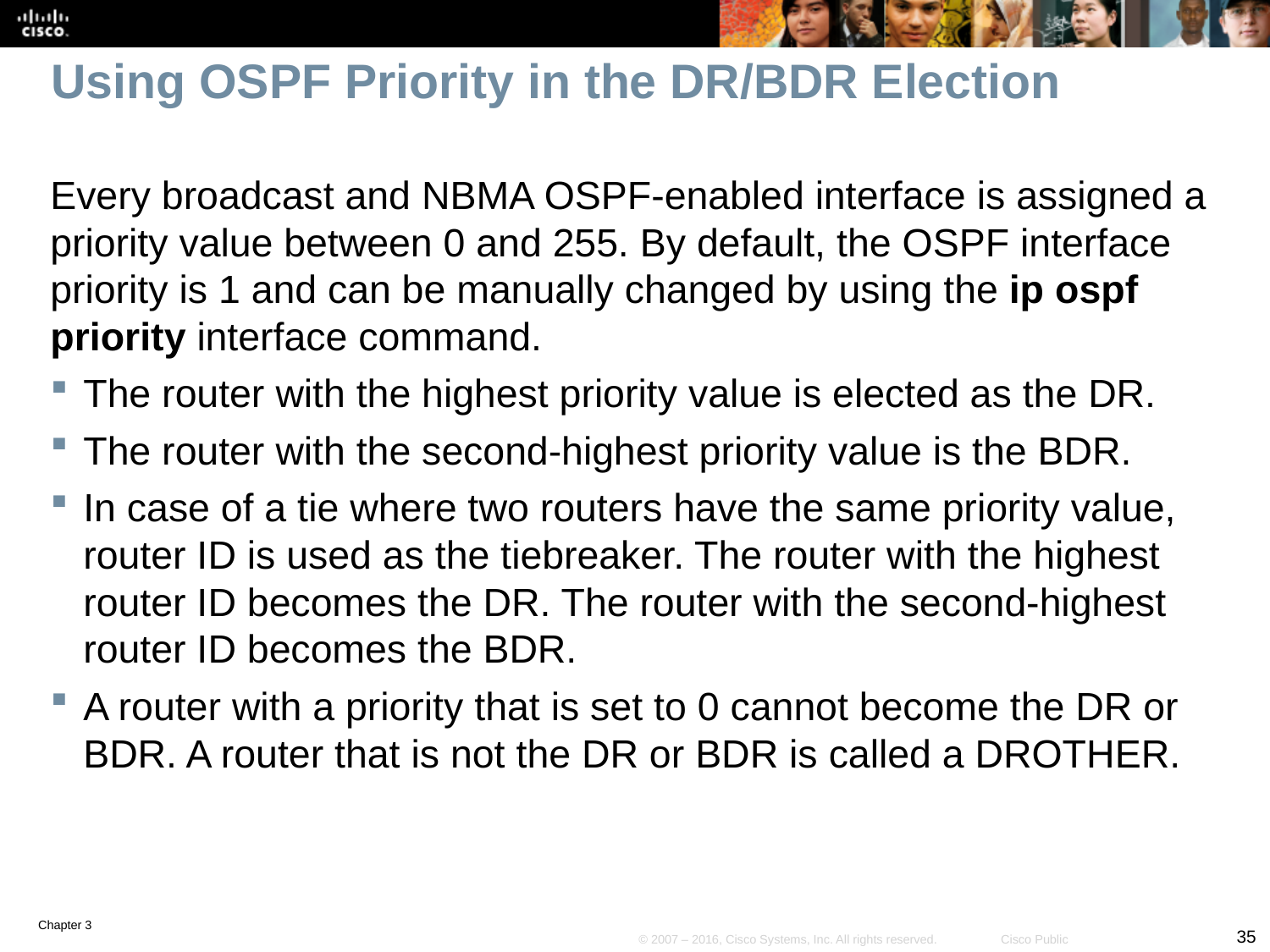

# Using OSPF Priority in the DR/BDR Election
Every broadcast and NBMA OSPF-enabled interface is assigned a priority value between 0 and 255. By default, the OSPF interface priority is 1 and can be manually changed by using the ip ospf priority interface command.
The router with the highest priority value is elected as the DR.
The router with the second-highest priority value is the BDR.
In case of a tie where two routers have the same priority value, router ID is used as the tiebreaker. The router with the highest router ID becomes the DR. The router with the second-highest router ID becomes the BDR.
A router with a priority that is set to 0 cannot become the DR or BDR. A router that is not the DR or BDR is called a DROTHER.